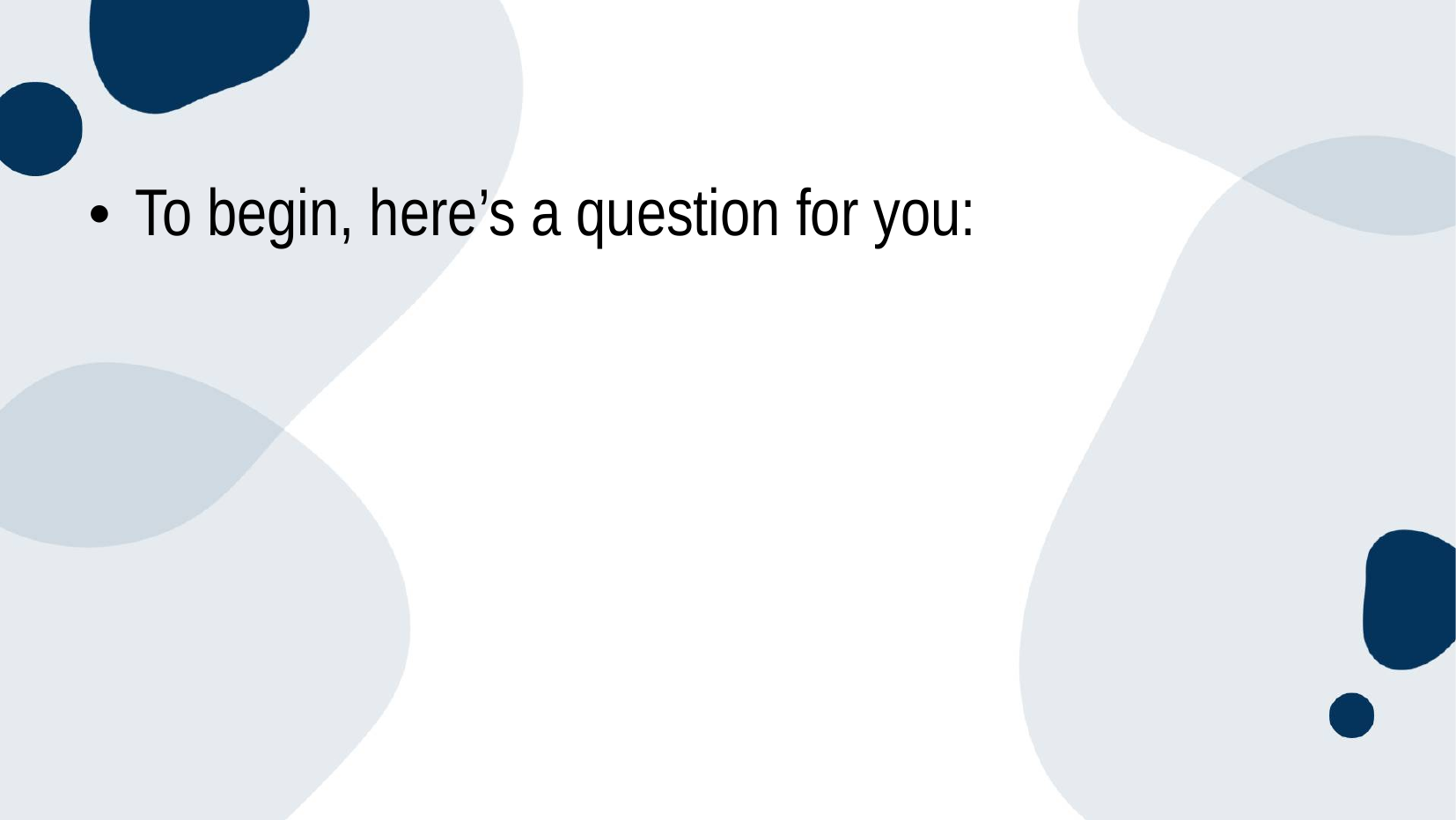

#
To begin, here’s a question for you: